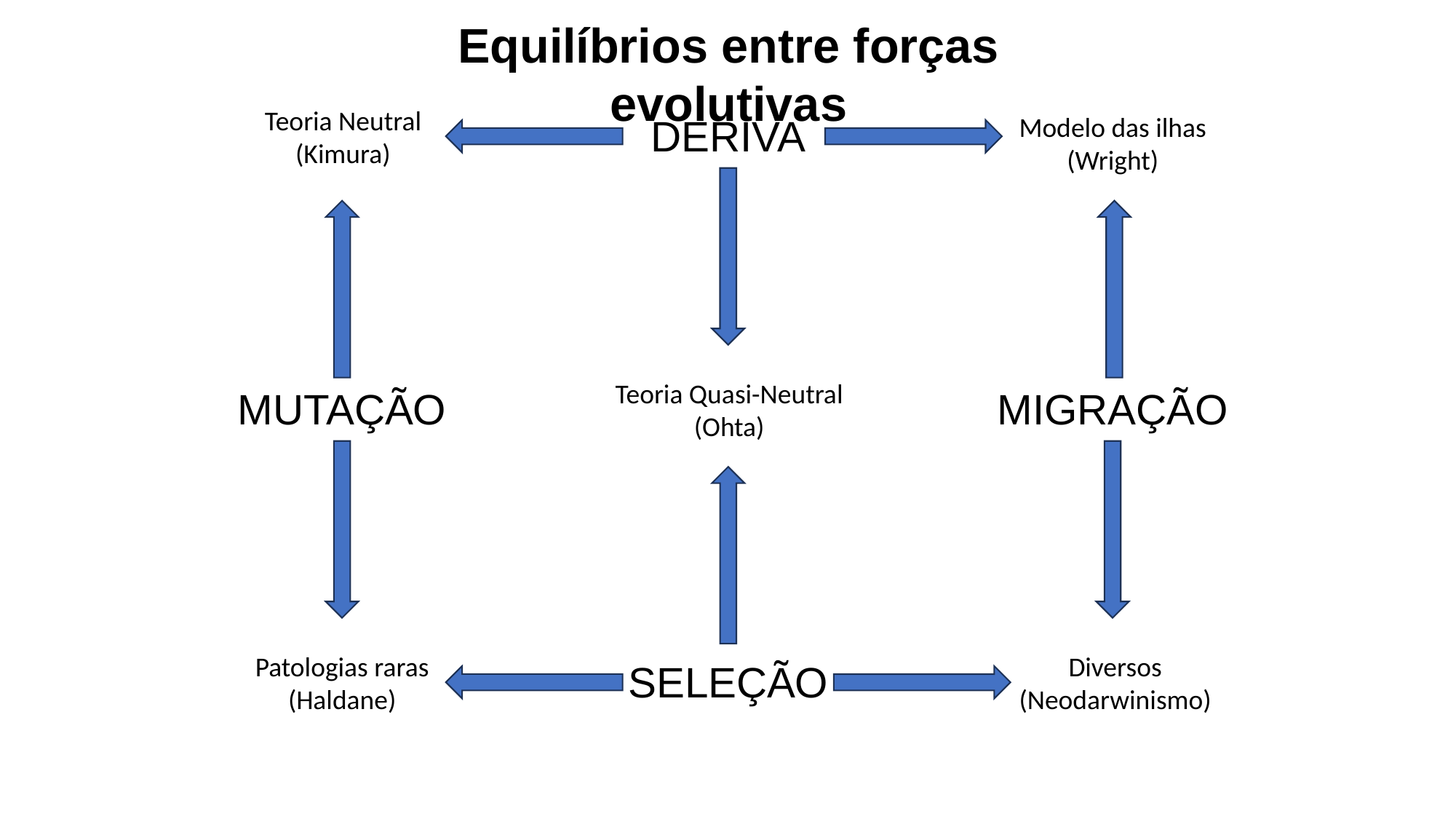

Equilíbrios entre forças evolutivas

Teoria Neutral (Kimura)
DERIVA
Modelo das ilhas (Wright)

Teoria Quasi-Neutral (Ohta)
MIGRAÇÃO
MUTAÇÃO

Diversos (Neodarwinismo)
Patologias raras (Haldane)
SELEÇÃO